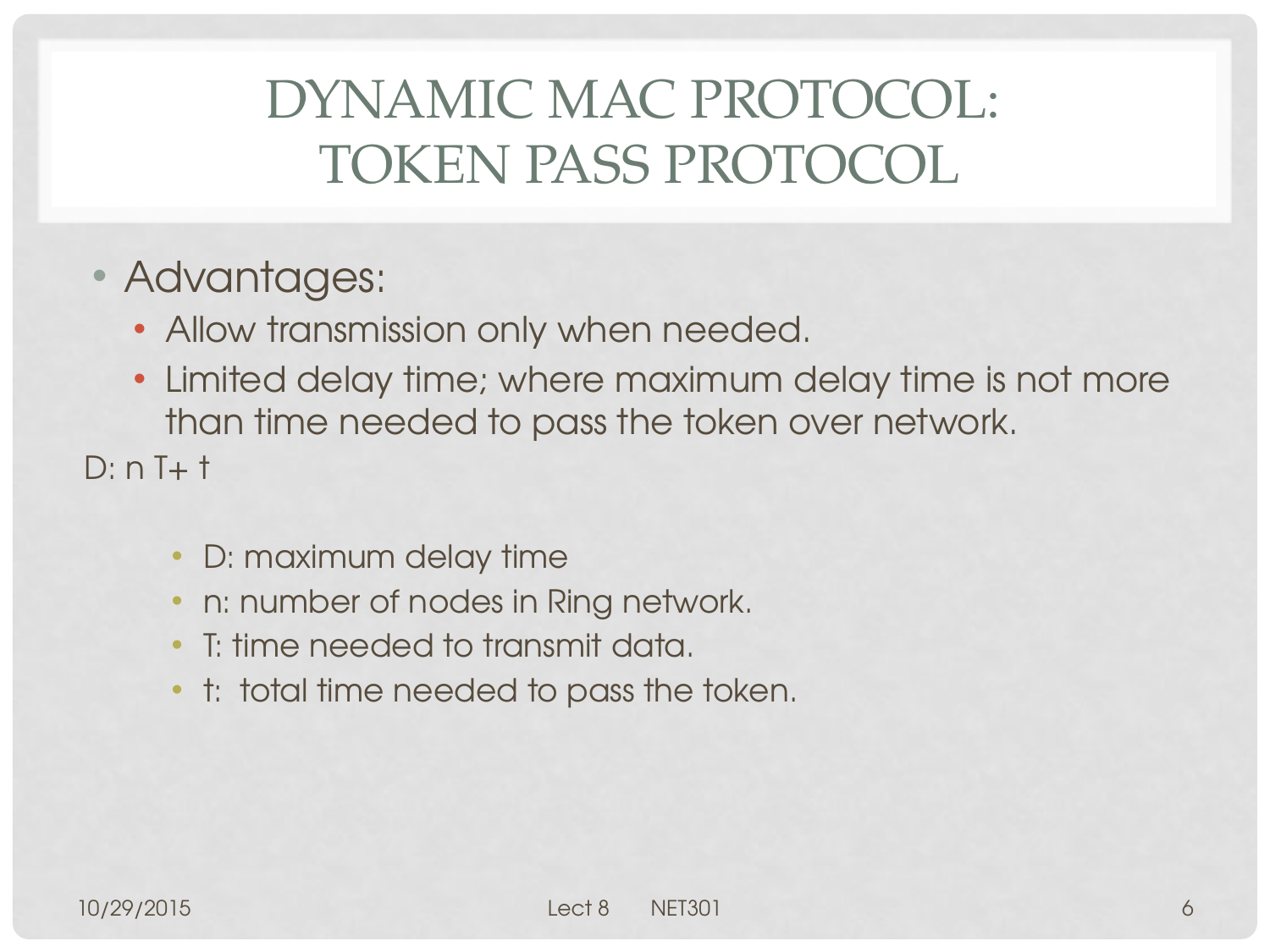

# Dynamic mac protocol: Token pass protocol
Advantages:
Allow transmission only when needed.
Limited delay time; where maximum delay time is not more than time needed to pass the token over network.
D: n T+ t

D: maximum delay time
n: number of nodes in Ring network.
T: time needed to transmit data.
t:  total time needed to pass the token.
10/29/2015
Lect 8       NET301
6